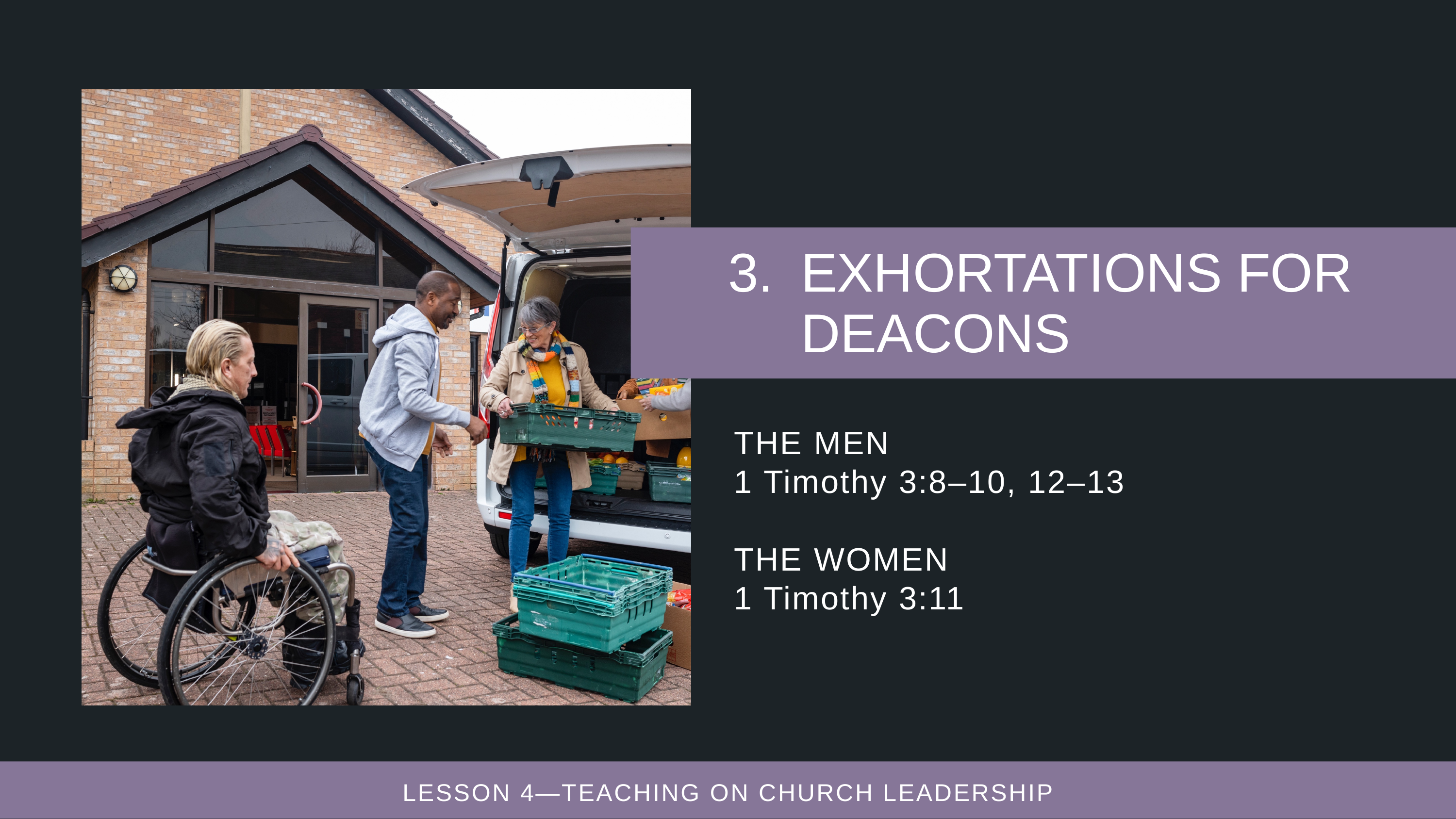

THE MEN
1 Timothy 3:8–10, 12–13
THE WOMEN
1 Timothy 3:11